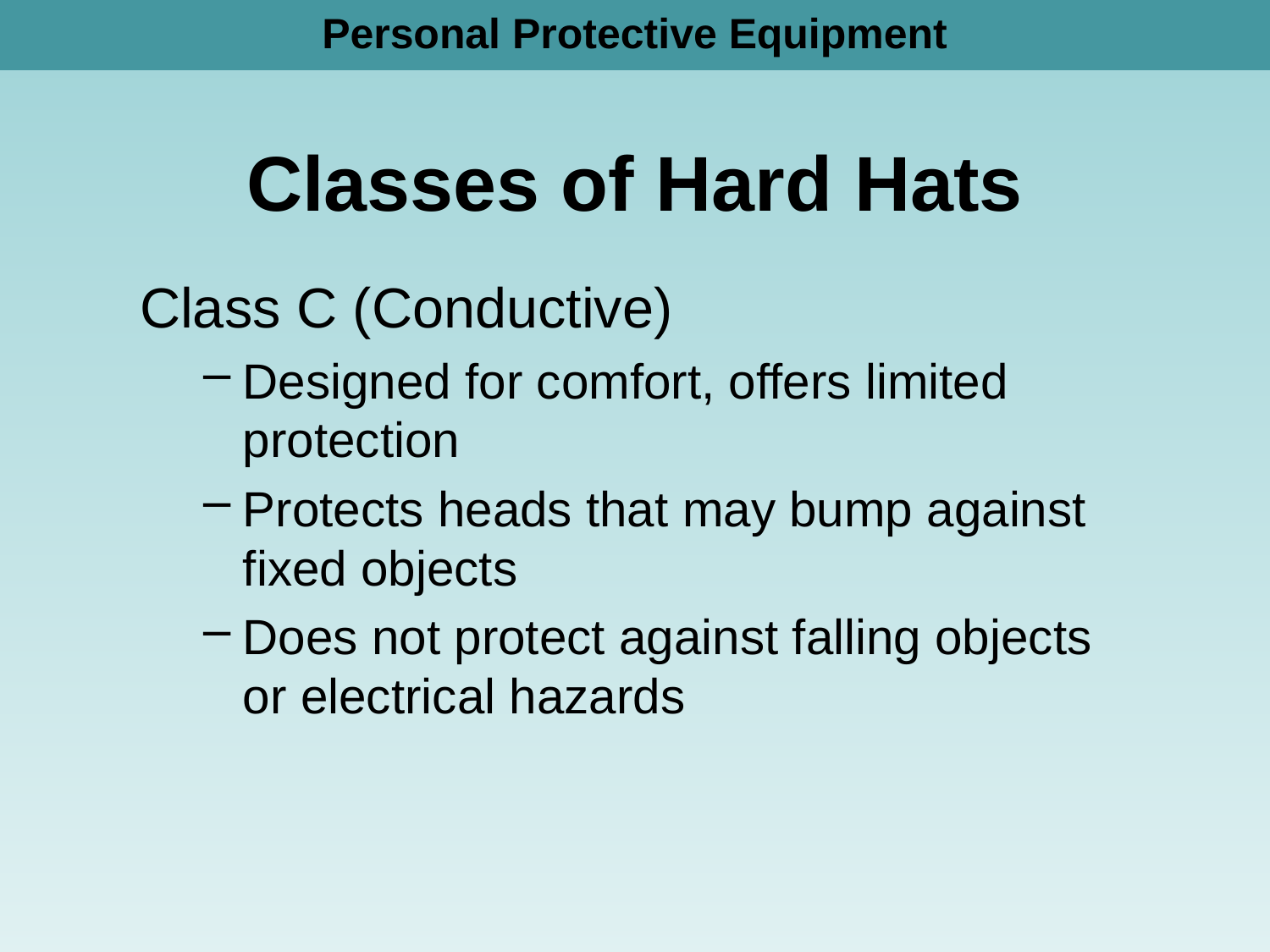

Personal Protective Equipment
# Classes of Hard Hats

Class C (Conductive)
Designed for comfort, offers limited protection
Protects heads that may bump against fixed objects
Does not protect against falling objects or electrical hazards